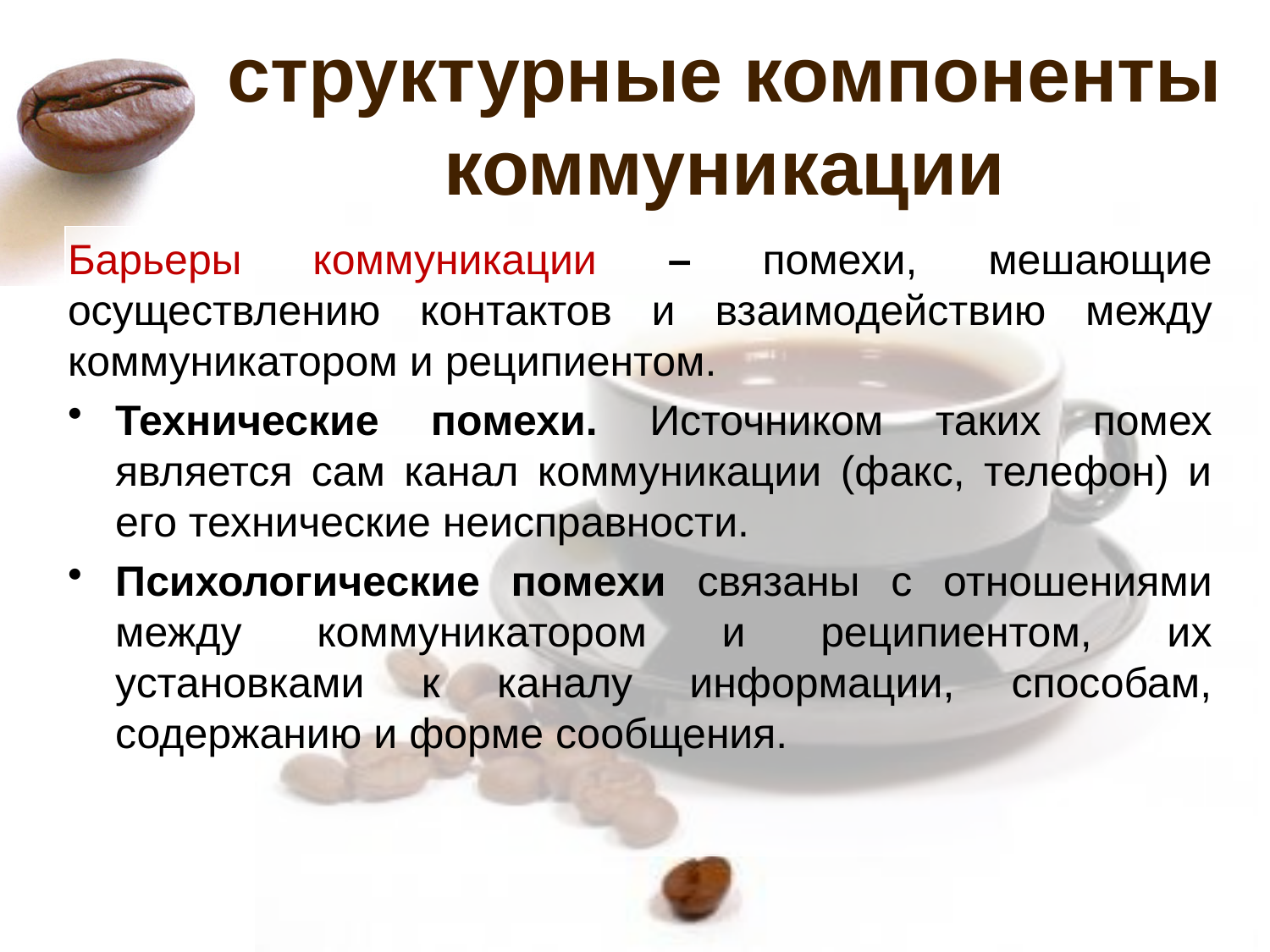

# структурные компоненты коммуникации
Барьеры коммуникации – помехи, мешающие осуществлению контактов и взаимодействию между коммуникатором и реципиентом.
Технические помехи. Источником таких помех является сам канал коммуникации (факс, телефон) и его технические неисправности.
Психологические помехи связаны с отношениями между коммуникатором и реципиентом, их установками к каналу информации, способам, содержанию и форме сообщения.